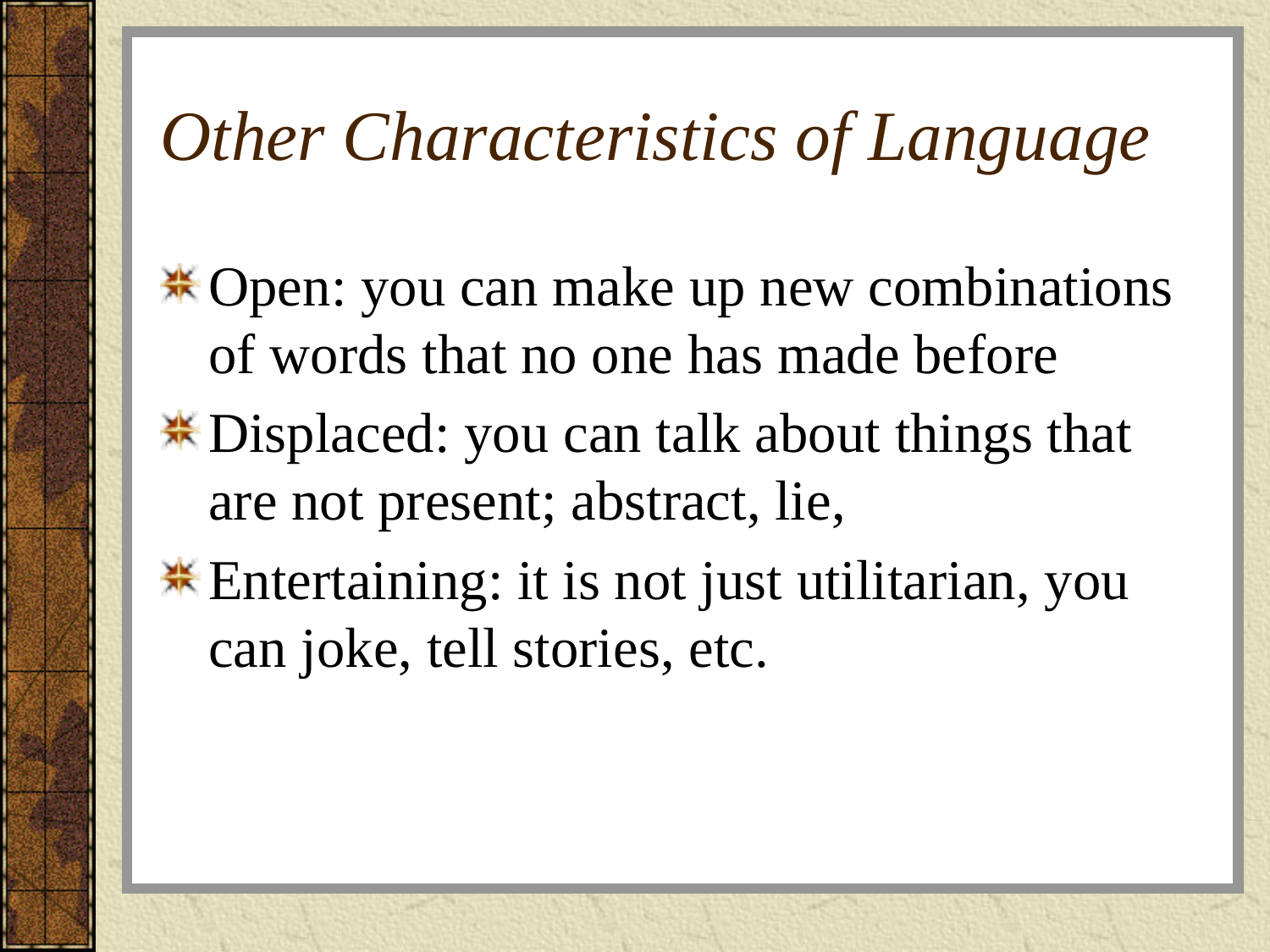

# Other Characteristics of Language
Open: you can make up new combinations of words that no one has made before
Displaced: you can talk about things that are not present; abstract, lie,
Entertaining: it is not just utilitarian, you can joke, tell stories, etc.